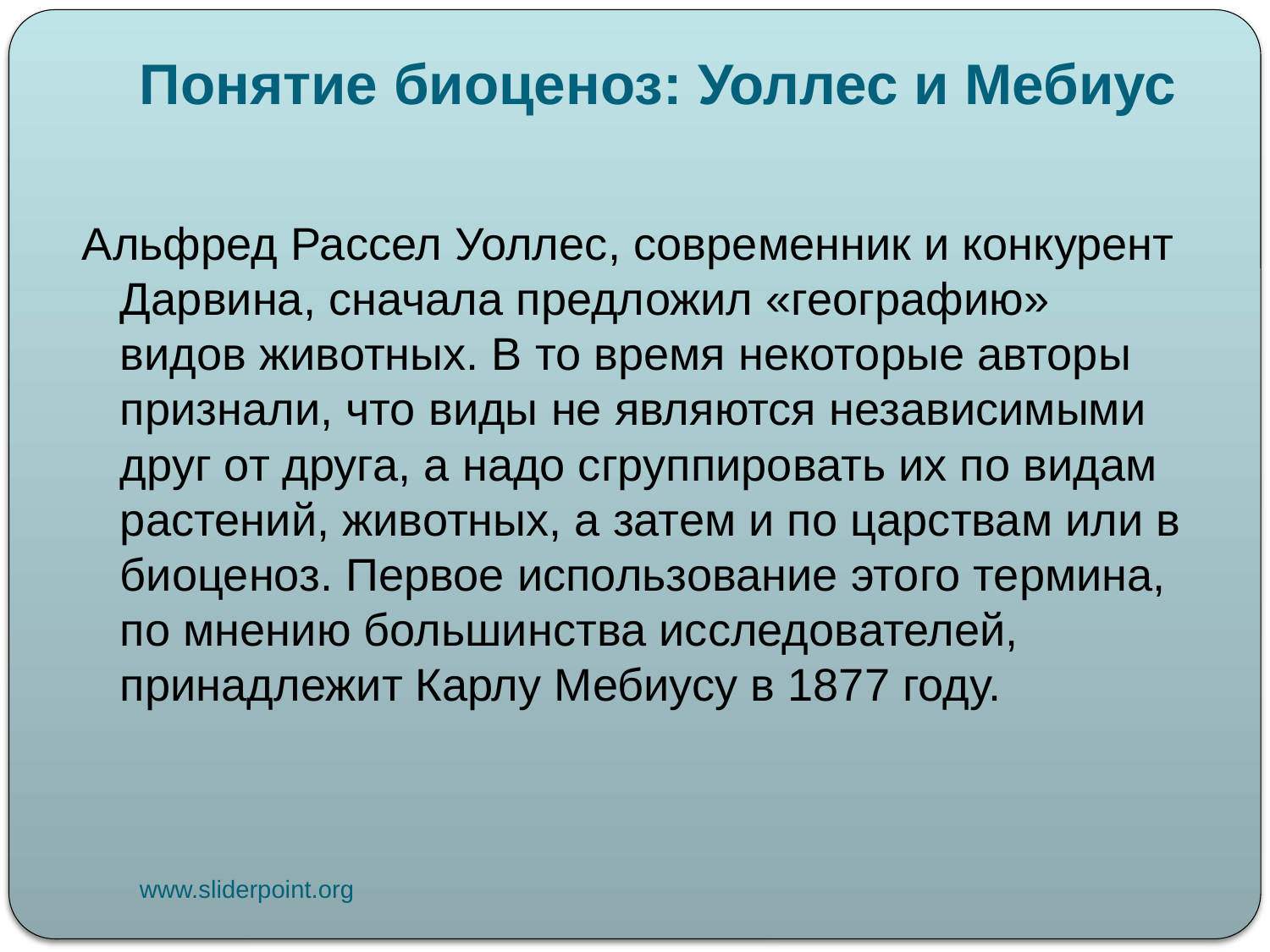

# Понятие биоценоз: Уоллес и Мебиус
Альфред Рассел Уоллес, современник и конкурент Дарвина, сначала предложил «географию» видов животных. В то время некоторые авторы признали, что виды не являются независимыми друг от друга, а надо сгруппировать их по видам растений, животных, а затем и по царствам или в биоценоз. Первое использование этого термина, по мнению большинства исследователей, принадлежит Карлу Мебиусу в 1877 году.

www.sliderpoint.org